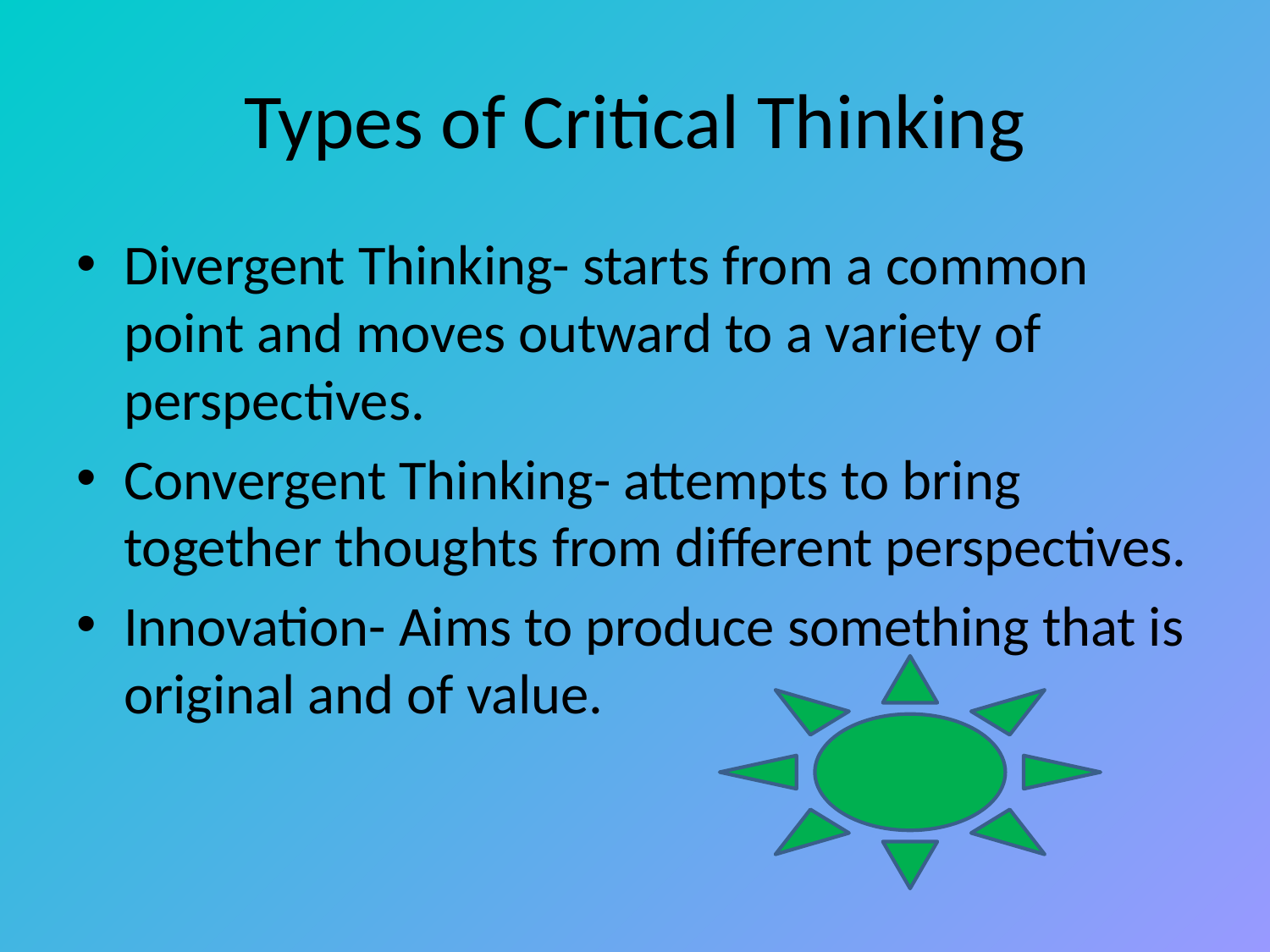

# Types of Critical Thinking
Divergent Thinking- starts from a common point and moves outward to a variety of perspectives.
Convergent Thinking- attempts to bring together thoughts from different perspectives.
Innovation- Aims to produce something that is original and of value.